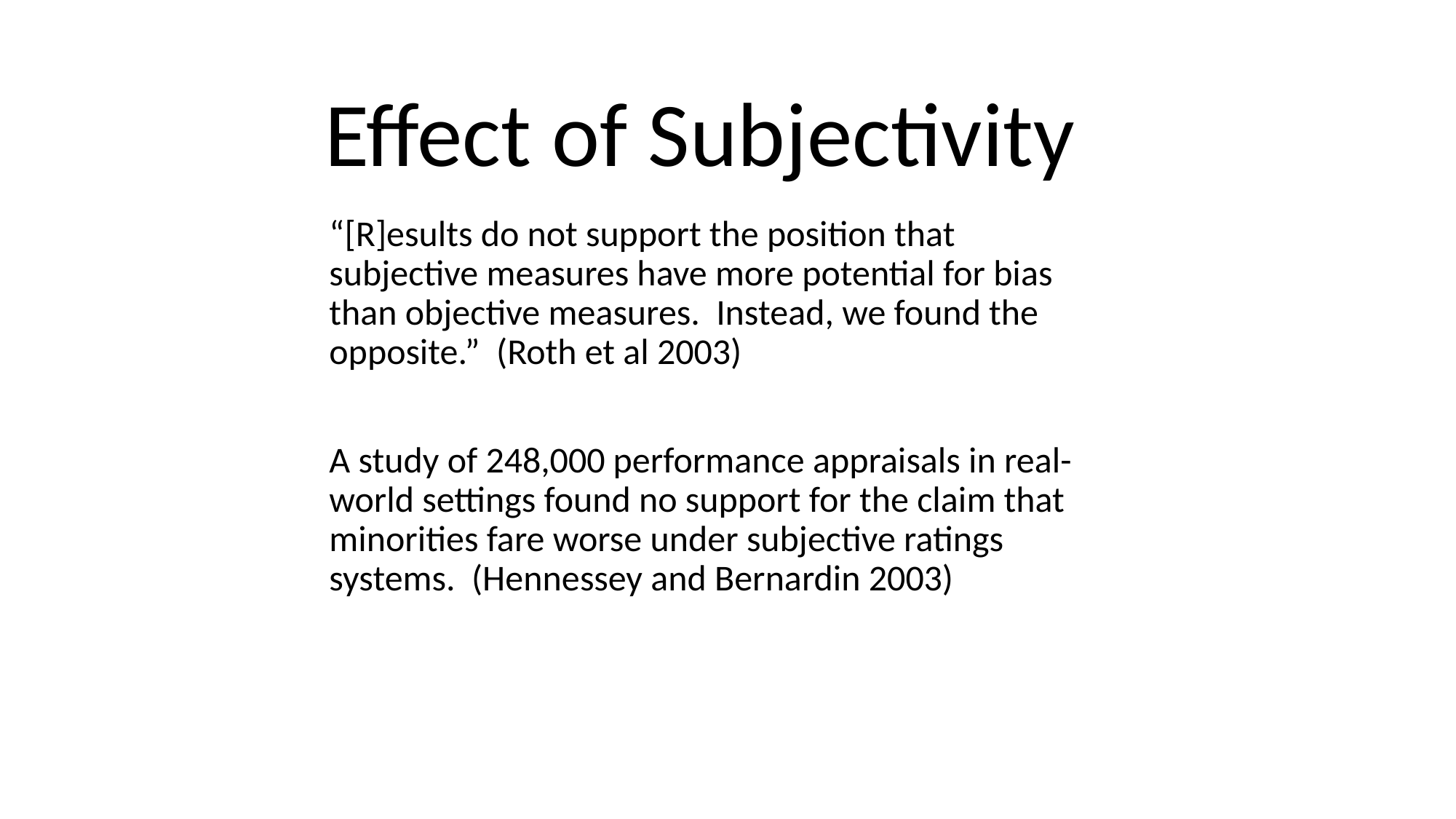

# Effect of Subjectivity
“[R]esults do not support the position that subjective measures have more potential for bias than objective measures.  Instead, we found the opposite.”  (Roth et al 2003)

A study of 248,000 performance appraisals in real-world settings found no support for the claim that minorities fare worse under subjective ratings systems.  (Hennessey and Bernardin 2003)